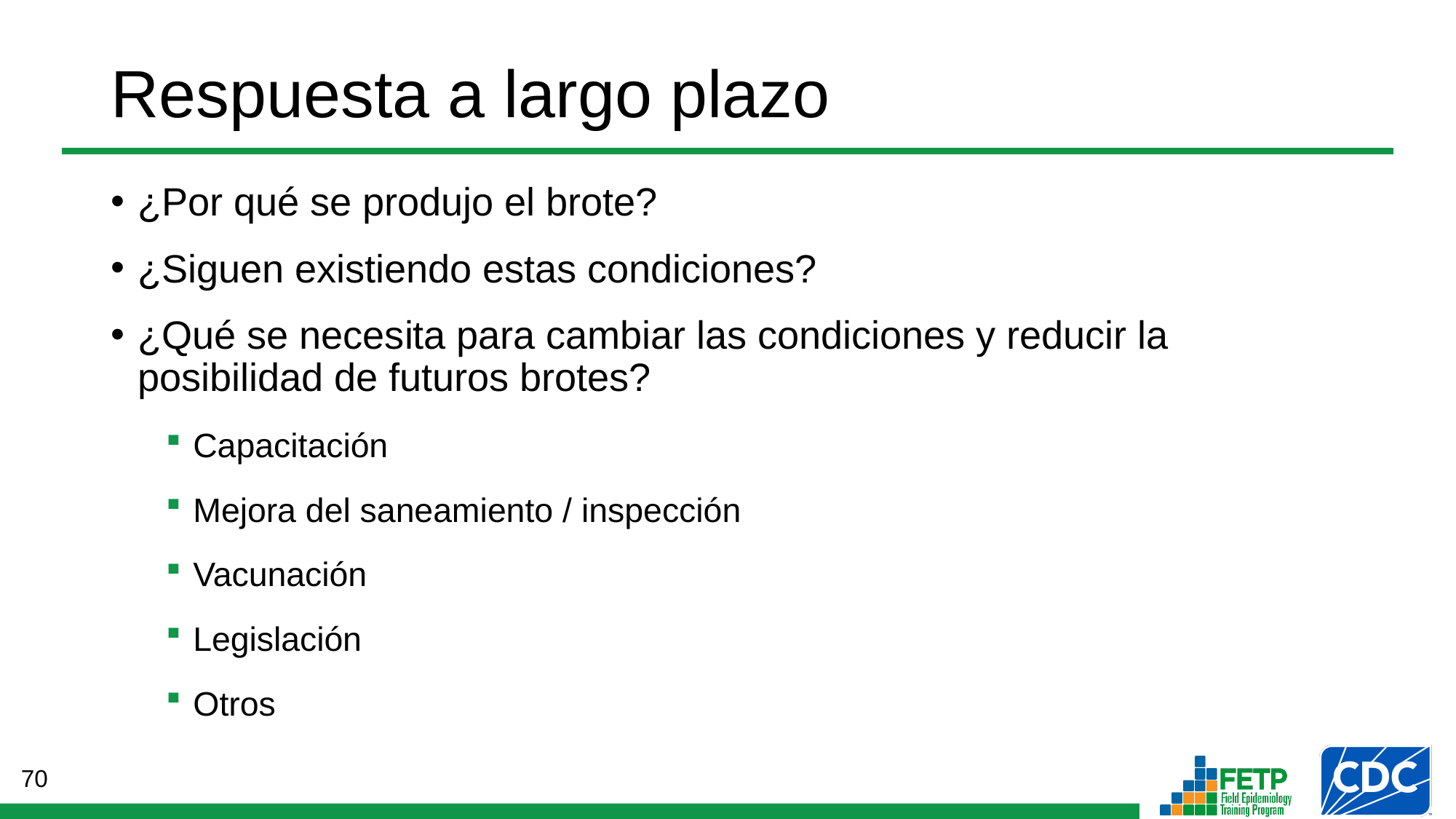

Respuesta a largo plazo
¿Por qué se produjo el brote?
¿Siguen existiendo estas condiciones?
¿Qué se necesita para cambiar las condiciones y reducir la posibilidad de futuros brotes?
Capacitación
Mejora del saneamiento / inspección
Vacunación
Legislación
Otros